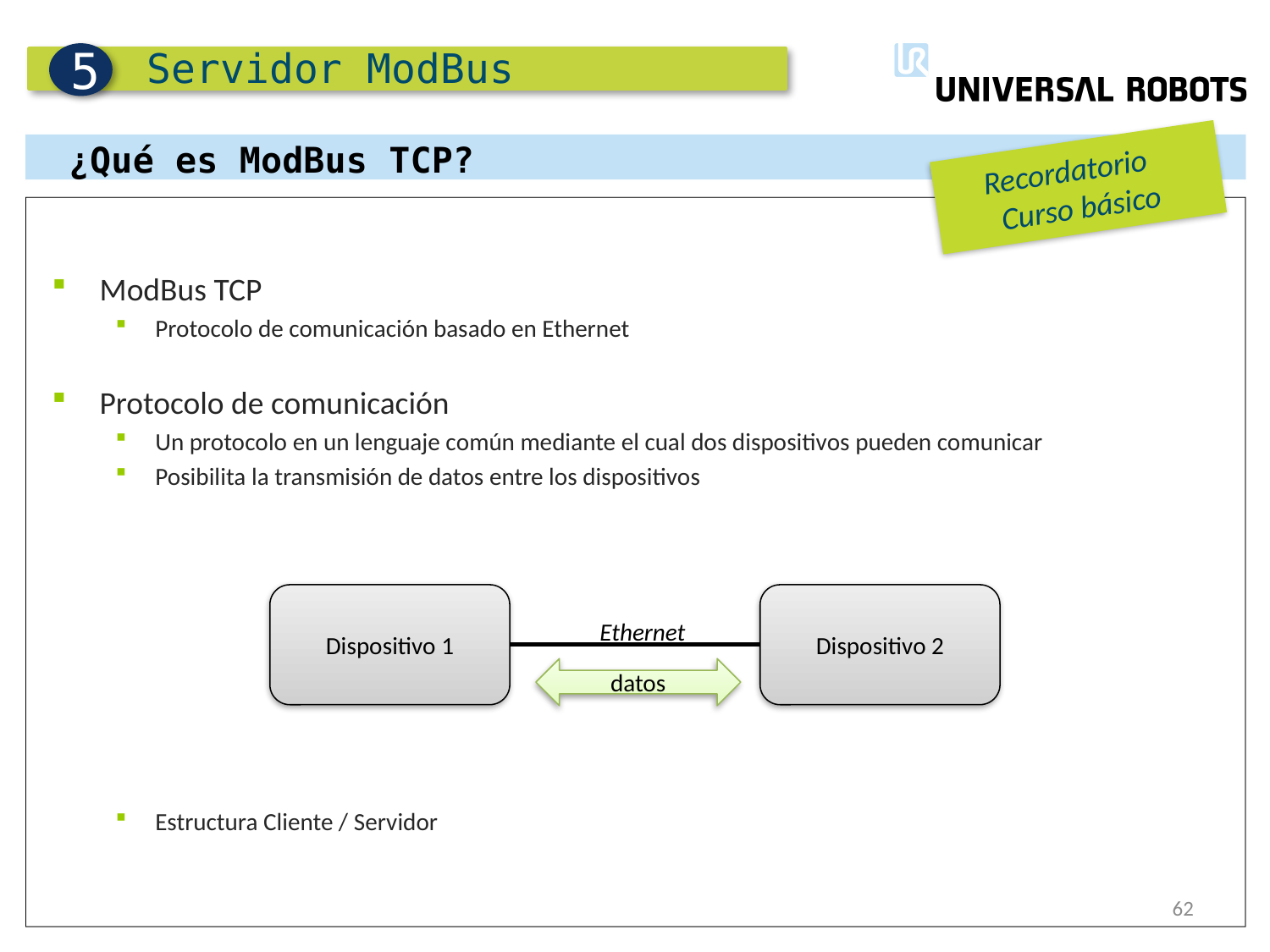

Servidor ModBus

5
¿Qué es ModBus TCP?
Recordatorio    Curso básico

ModBus TCP
Protocolo de comunicación basado en Ethernet

Protocolo de comunicación
Un protocolo en un lenguaje común mediante el cual dos dispositivos pueden comunicar
Posibilita la transmisión de datos entre los dispositivos

Estructura Cliente / Servidor

Dispositivo 2
Ethernet
Dispositivo 1
datos
62